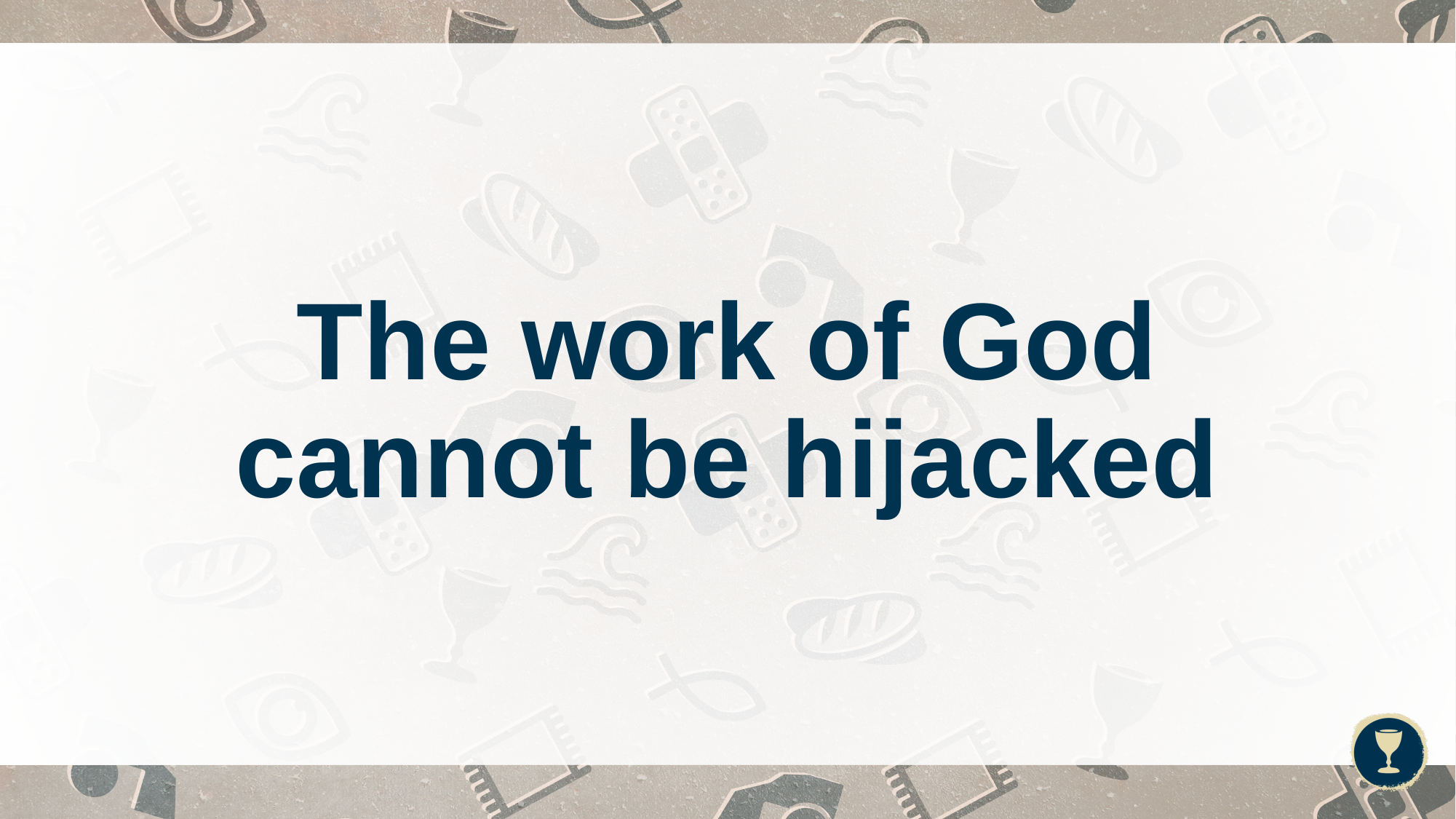

# The work of God cannot be hijacked